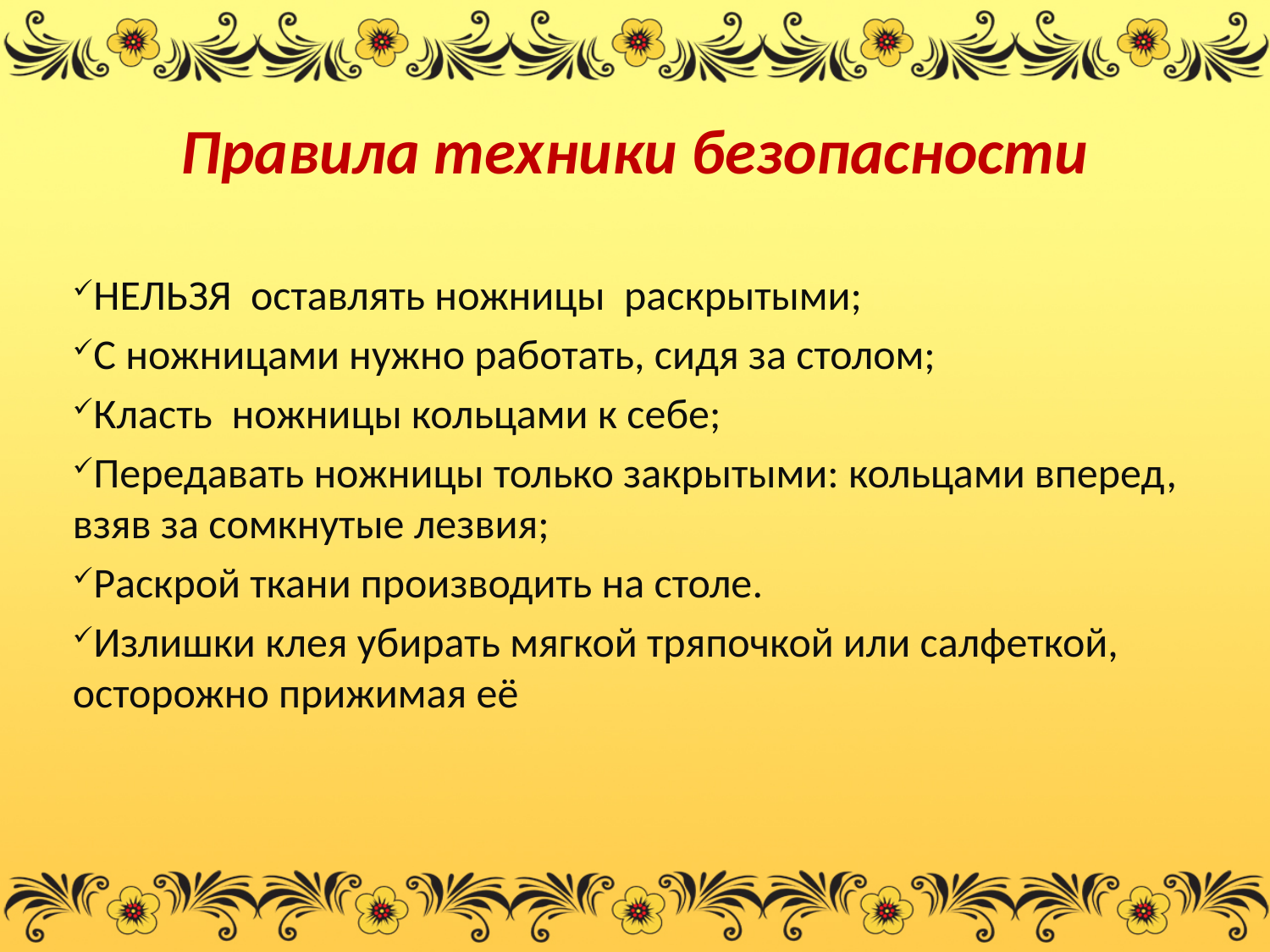

# Правила техники безопасности
НЕЛЬЗЯ  оставлять ножницы  раскрытыми;
С ножницами нужно работать, сидя за столом;
Класть  ножницы кольцами к себе;
Передавать ножницы только закрытыми: кольцами вперед, взяв за сомкнутые лезвия;
Раскрой ткани производить на столе.
Излишки клея убирать мягкой тряпочкой или салфеткой, осторожно прижимая её